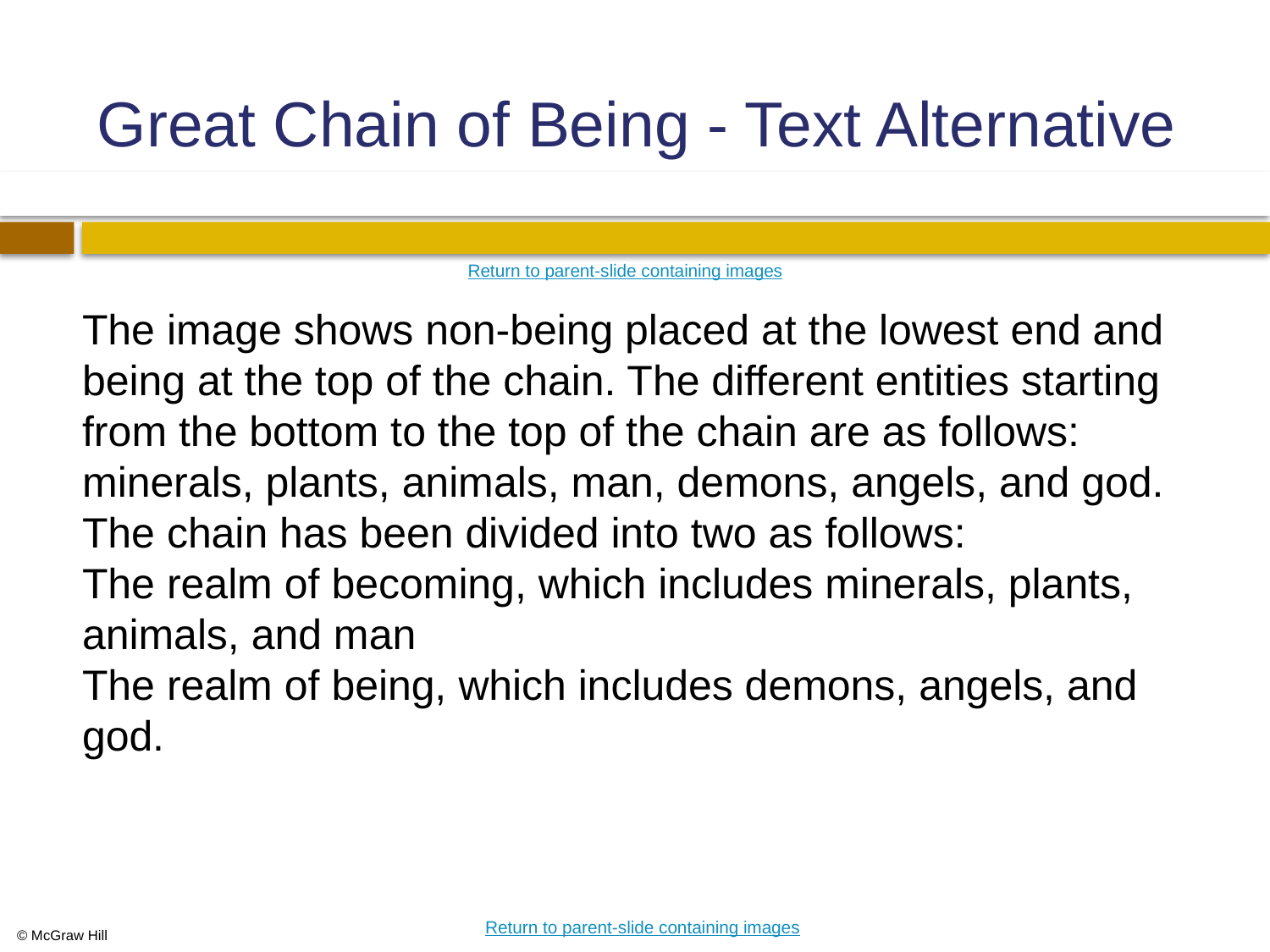

# Great Chain of Being - Text Alternative
Return to parent-slide containing images
The image shows non-being placed at the lowest end and being at the top of the chain. The different entities starting from the bottom to the top of the chain are as follows: minerals, plants, animals, man, demons, angels, and god. The chain has been divided into two as follows:
The realm of becoming, which includes minerals, plants, animals, and man
The realm of being, which includes demons, angels, and god.
Return to parent-slide containing images